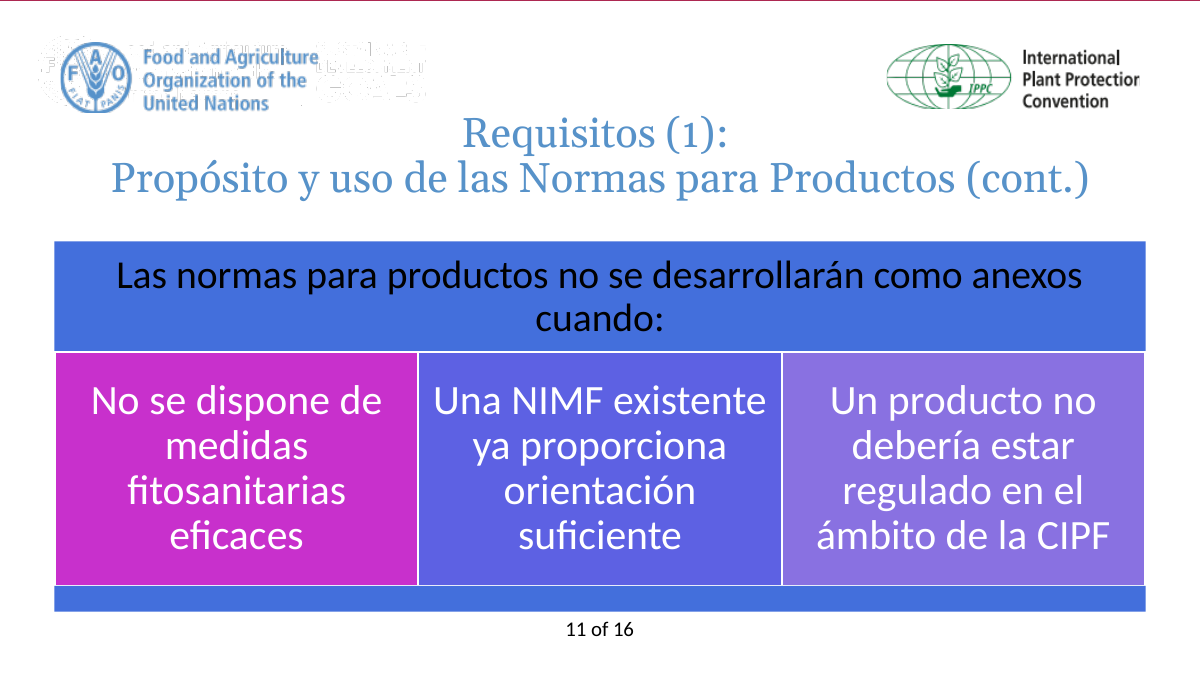

# Requisitos (1): Propósito y uso de las Normas para Productos (cont.)
Las normas para productos no se desarrollarán como anexos cuando:
No se dispone de medidas fitosanitarias eficaces
Una NIMF existente ya proporciona orientación suficiente
Un producto no debería estar regulado en el ámbito de la CIPF
11 of 16